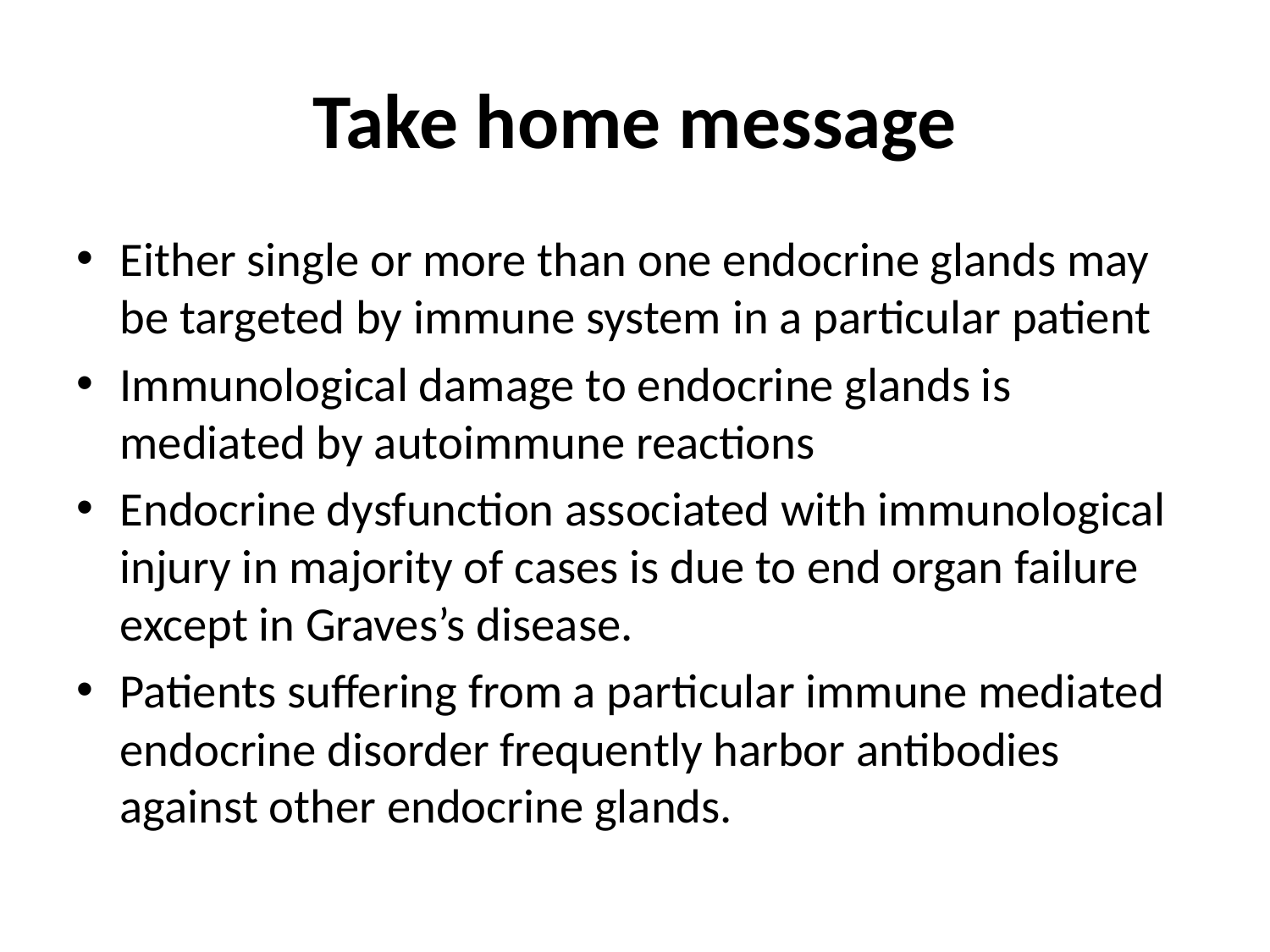

# Take home message
Either single or more than one endocrine glands may be targeted by immune system in a particular patient
Immunological damage to endocrine glands is mediated by autoimmune reactions
Endocrine dysfunction associated with immunological injury in majority of cases is due to end organ failure except in Graves’s disease.
Patients suffering from a particular immune mediated endocrine disorder frequently harbor antibodies against other endocrine glands.